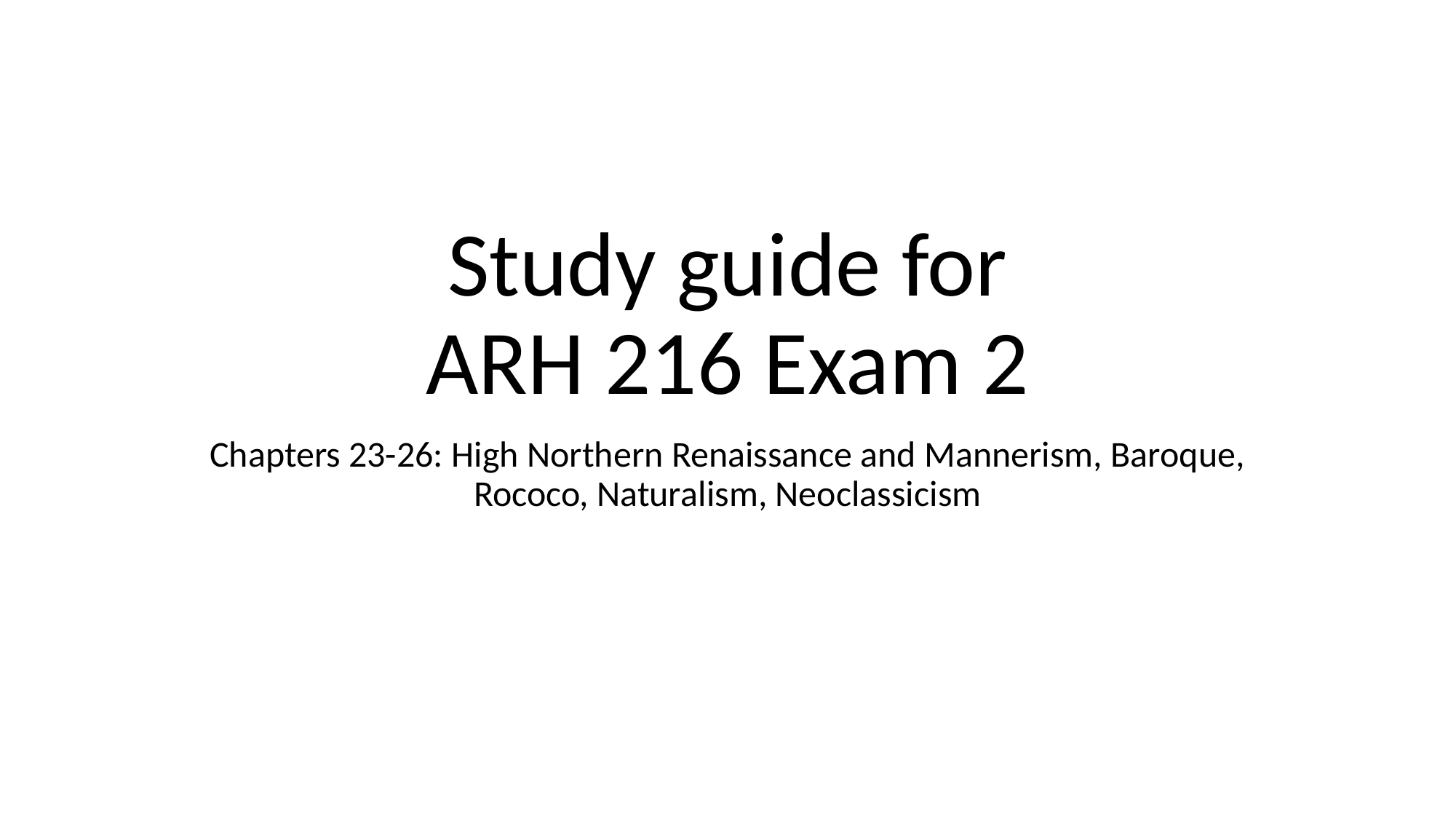

# Study guide for ARH 216 Exam 2
Chapters 23-26: High Northern Renaissance and Mannerism, Baroque, Rococo, Naturalism, Neoclassicism